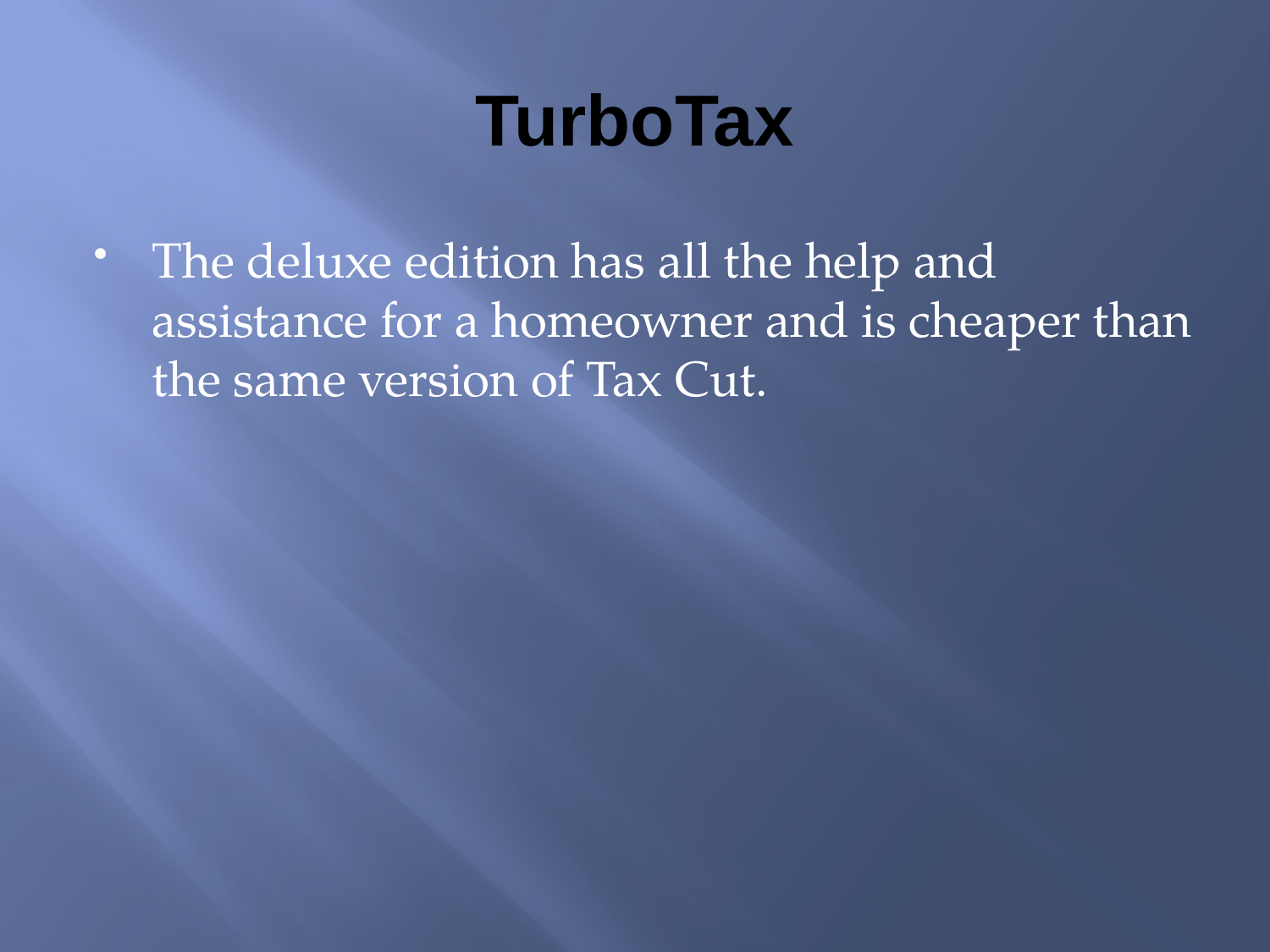

# TurboTax
The deluxe edition has all the help and assistance for a homeowner and is cheaper than the same version of Tax Cut.